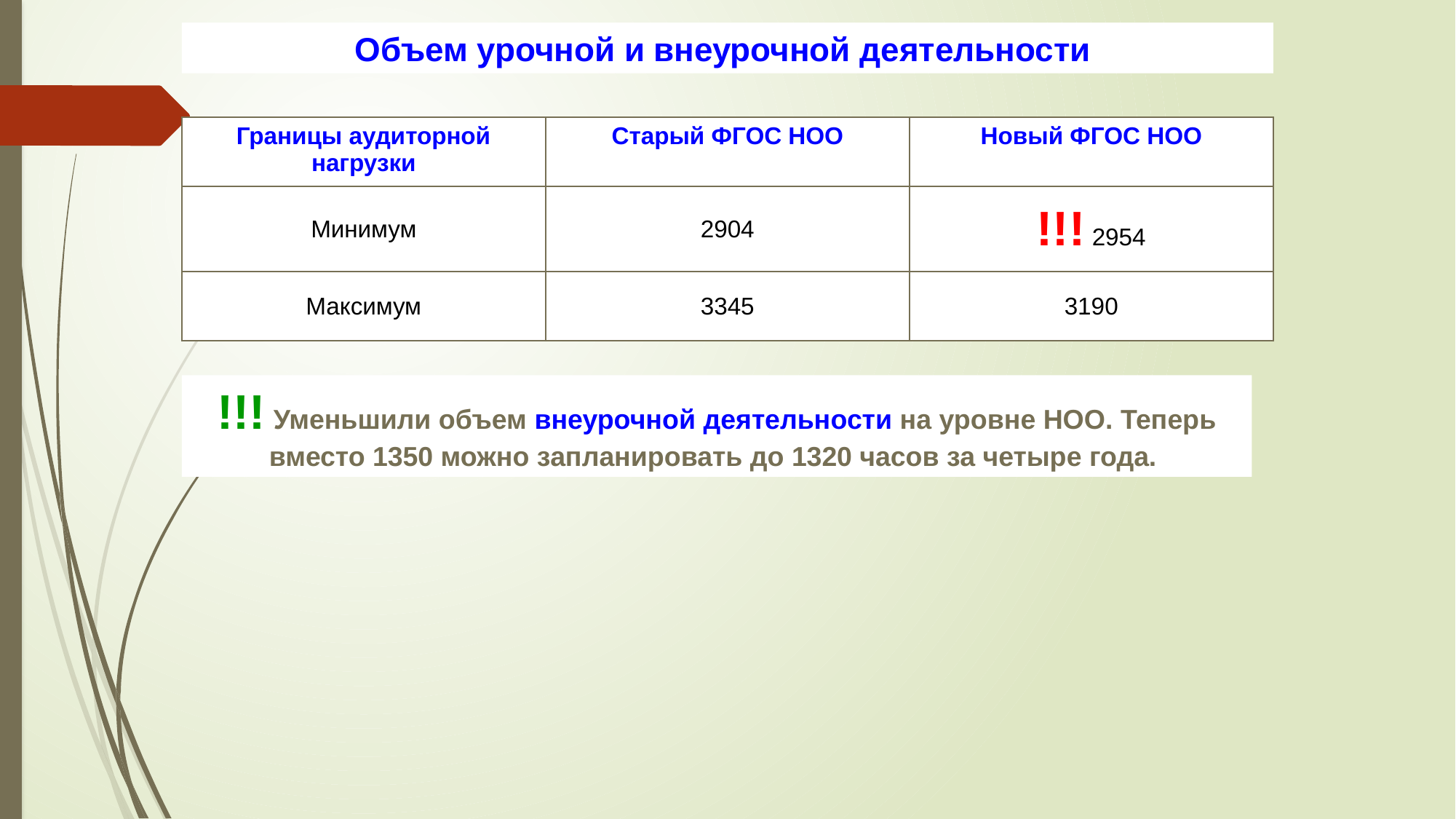

Объем урочной и внеурочной деятельности
| Границы аудиторной нагрузки | Старый ФГОС НОО | Новый ФГОС НОО |
| --- | --- | --- |
| Минимум | 2904 | !!! 2954 |
| Максимум | 3345 | 3190 |
!!! Уменьшили объем внеурочной деятельности на уровне НОО. Теперь вместо 1350 можно запланировать до 1320 часов за четыре года.